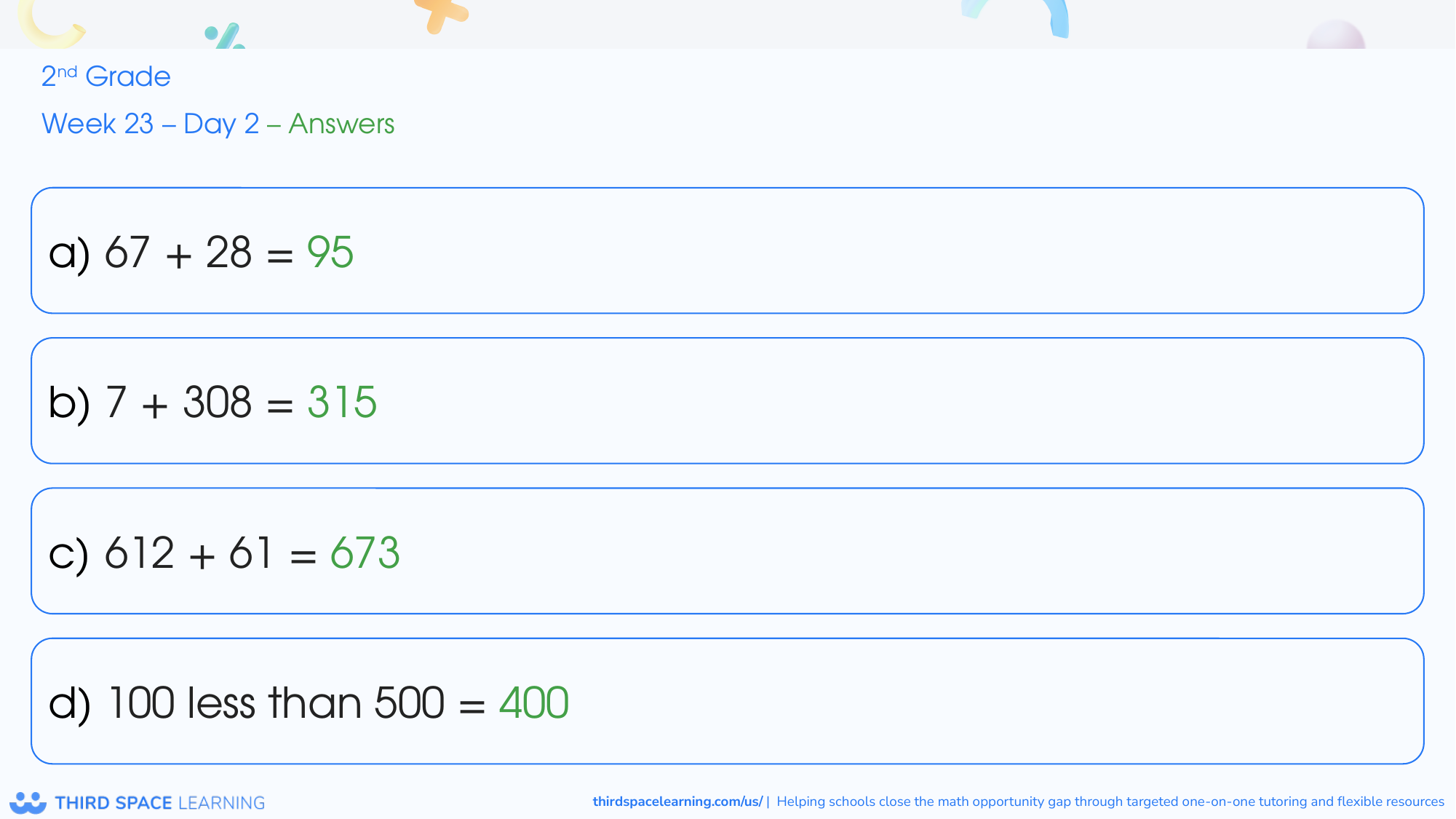

2nd Grade
Week 23 – Day 2 – Answers
67 + 28 = 95
7 + 308 = 315
612 + 61 = 673
100 less than 500 = 400